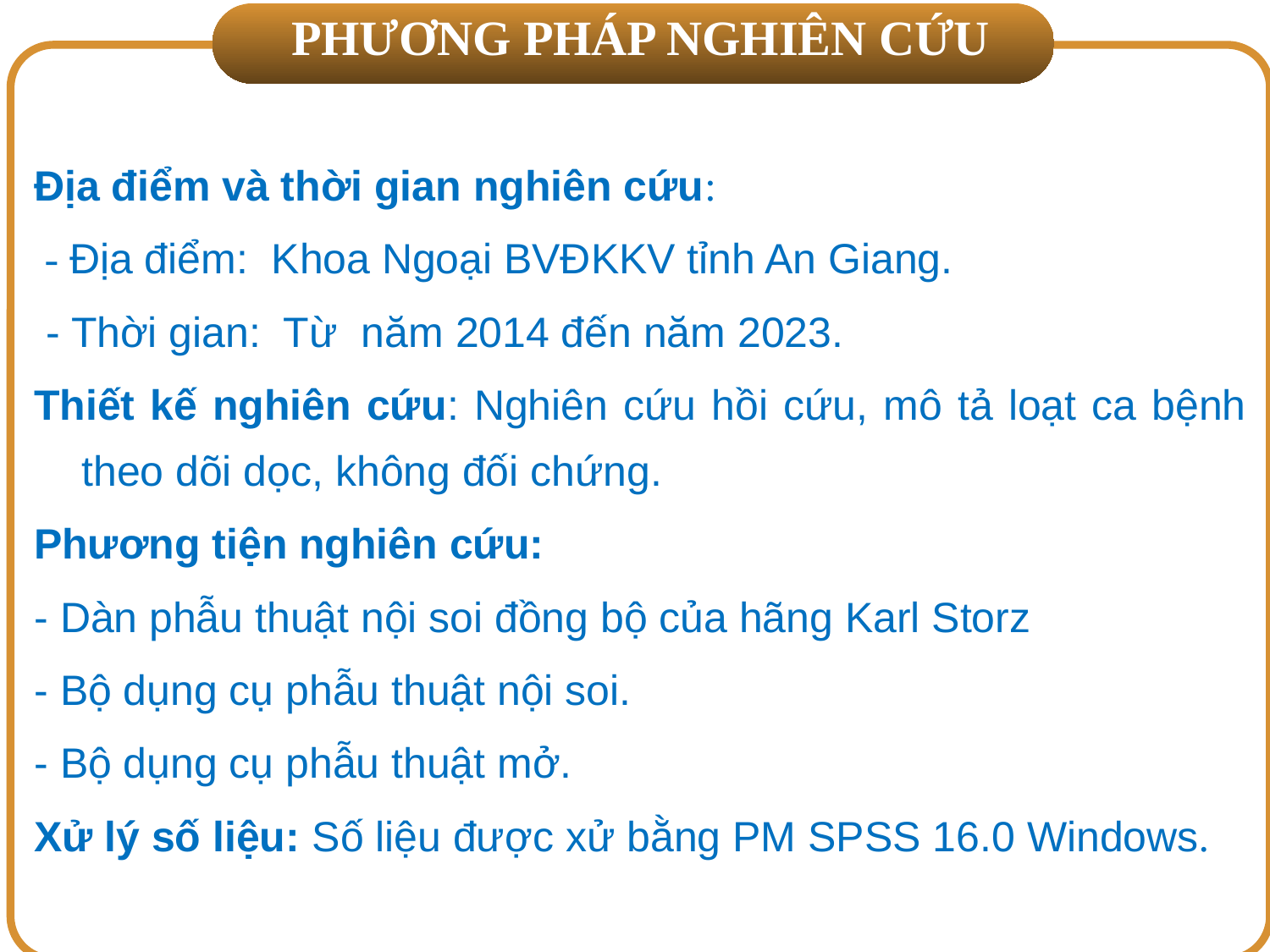

PHƯƠNG PHÁP NGHIÊN CỨU

Địa điểm và thời gian nghiên cứu:
 - Địa điểm:  Khoa Ngoại BVĐKKV tỉnh An Giang.
 - Thời gian:  Từ  năm 2014 đến năm 2023.
Thiết kế nghiên cứu: Nghiên cứu hồi cứu, mô tả loạt ca bệnh theo dõi dọc, không đối chứng.
Phương tiện nghiên cứu:
- Dàn phẫu thuật nội soi đồng bộ của hãng Karl Storz
- Bộ dụng cụ phẫu thuật nội soi.
- Bộ dụng cụ phẫu thuật mở.
Xử lý số liệu: Số liệu được xử bằng PM SPSS 16.0 Windows.